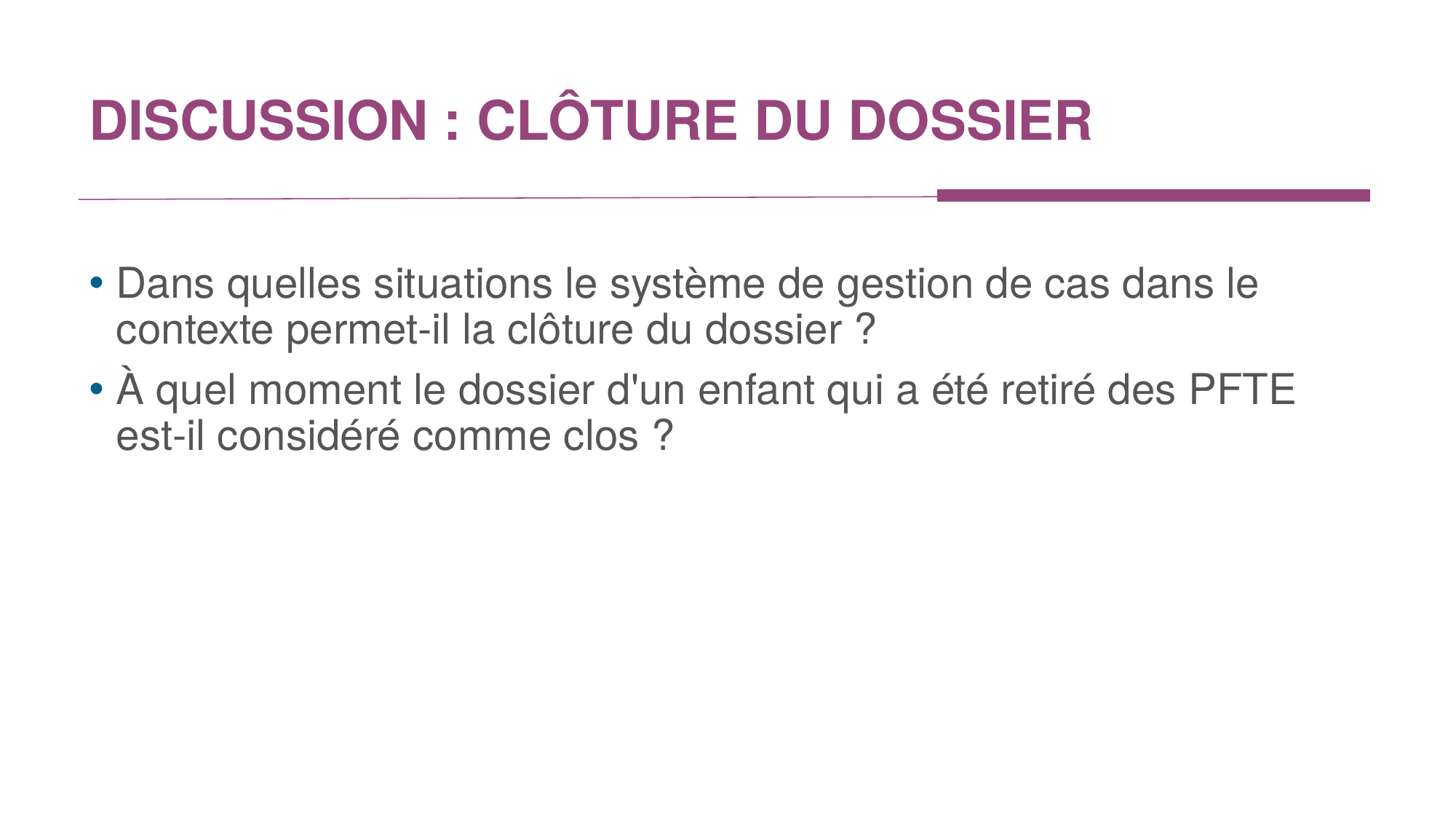

# DISCUSSION : CLÔTURE DU DOSSIER
Dans quelles situations le système de gestion de cas dans le contexte permet-il la clôture du dossier ?
À quel moment le dossier d'un enfant qui a été retiré des PFTE est-il considéré comme clos ?